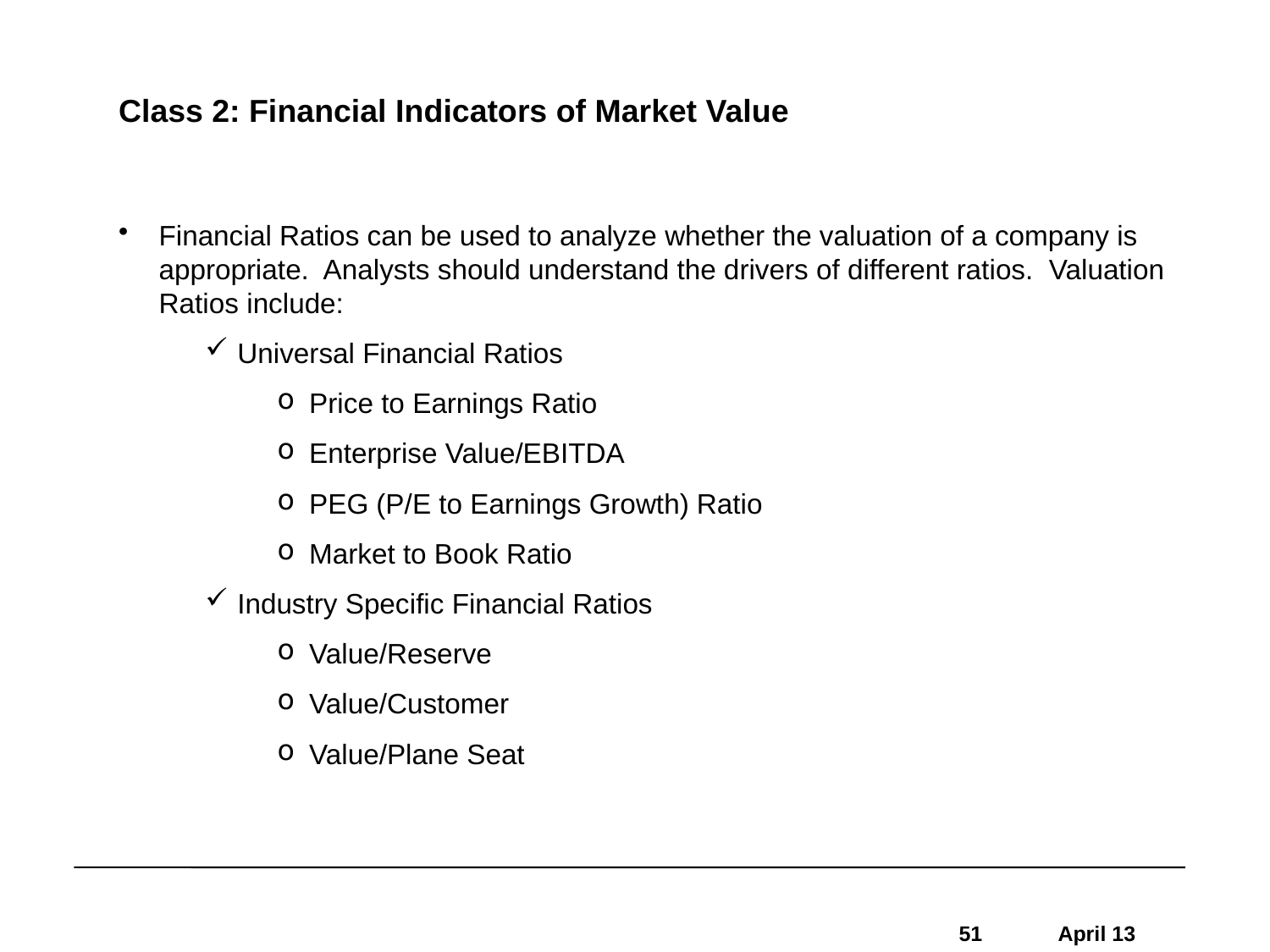

# Class 2: Financial Indicators of Market Value
Financial Ratios can be used to analyze whether the valuation of a company is appropriate.  Analysts should understand the drivers of different ratios.  Valuation Ratios include:
Universal Financial Ratios
Price to Earnings Ratio
Enterprise Value/EBITDA
PEG (P/E to Earnings Growth) Ratio
Market to Book Ratio
Industry Specific Financial Ratios
Value/Reserve
Value/Customer
Value/Plane Seat